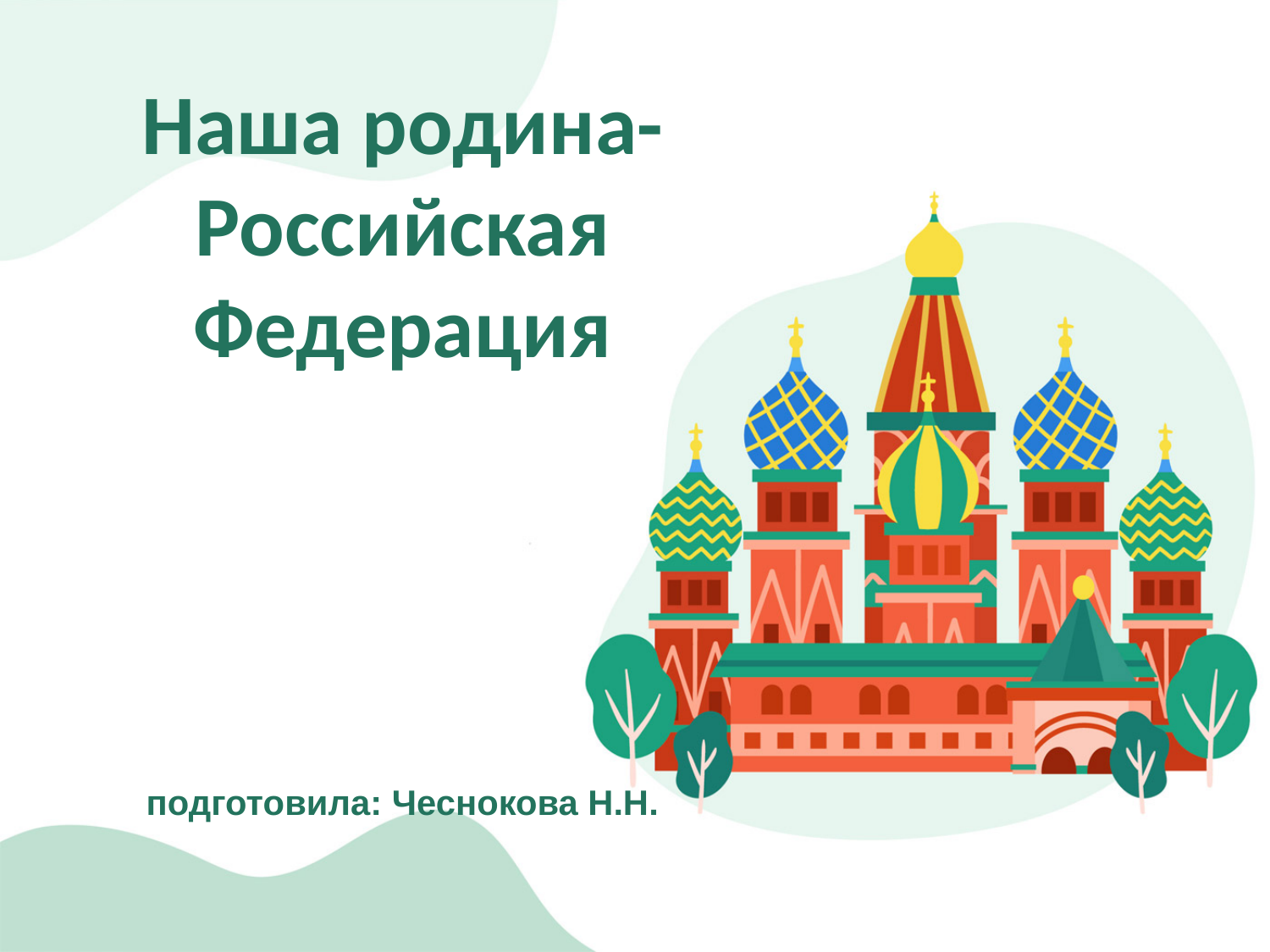

# Наша родина-Российская Федерация подготовила: Чеснокова Н.Н.